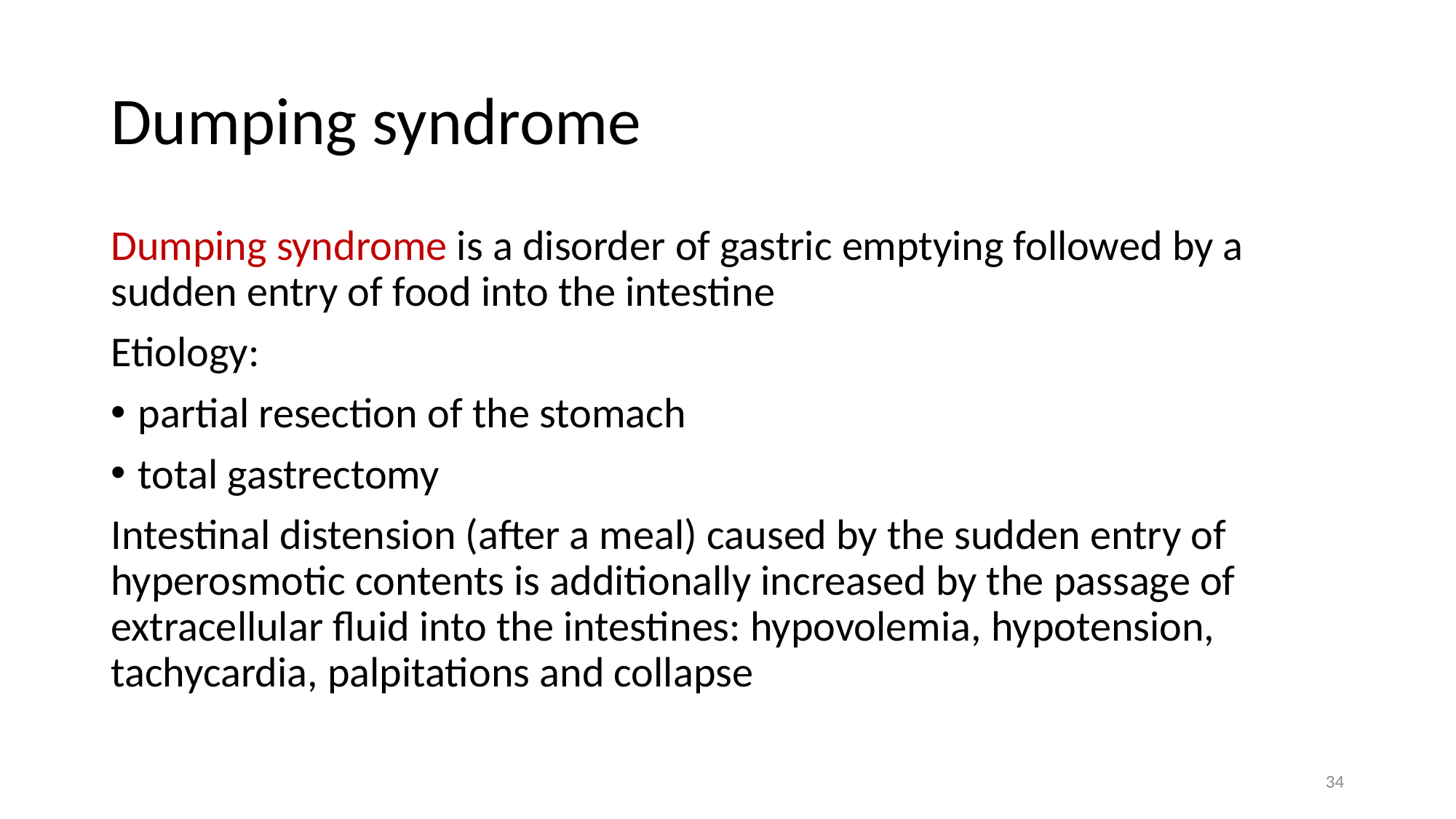

# Dumping syndrome
Dumping syndrome is a disorder of gastric emptying followed by a sudden entry of food into the intestine
Etiology:
partial resection of the stomach
total gastrectomy
Intestinal distension (after a meal) caused by the sudden entry of hyperosmotic contents is additionally increased by the passage of extracellular fluid into the intestines: hypovolemia, hypotension, tachycardia, palpitations and collapse
34